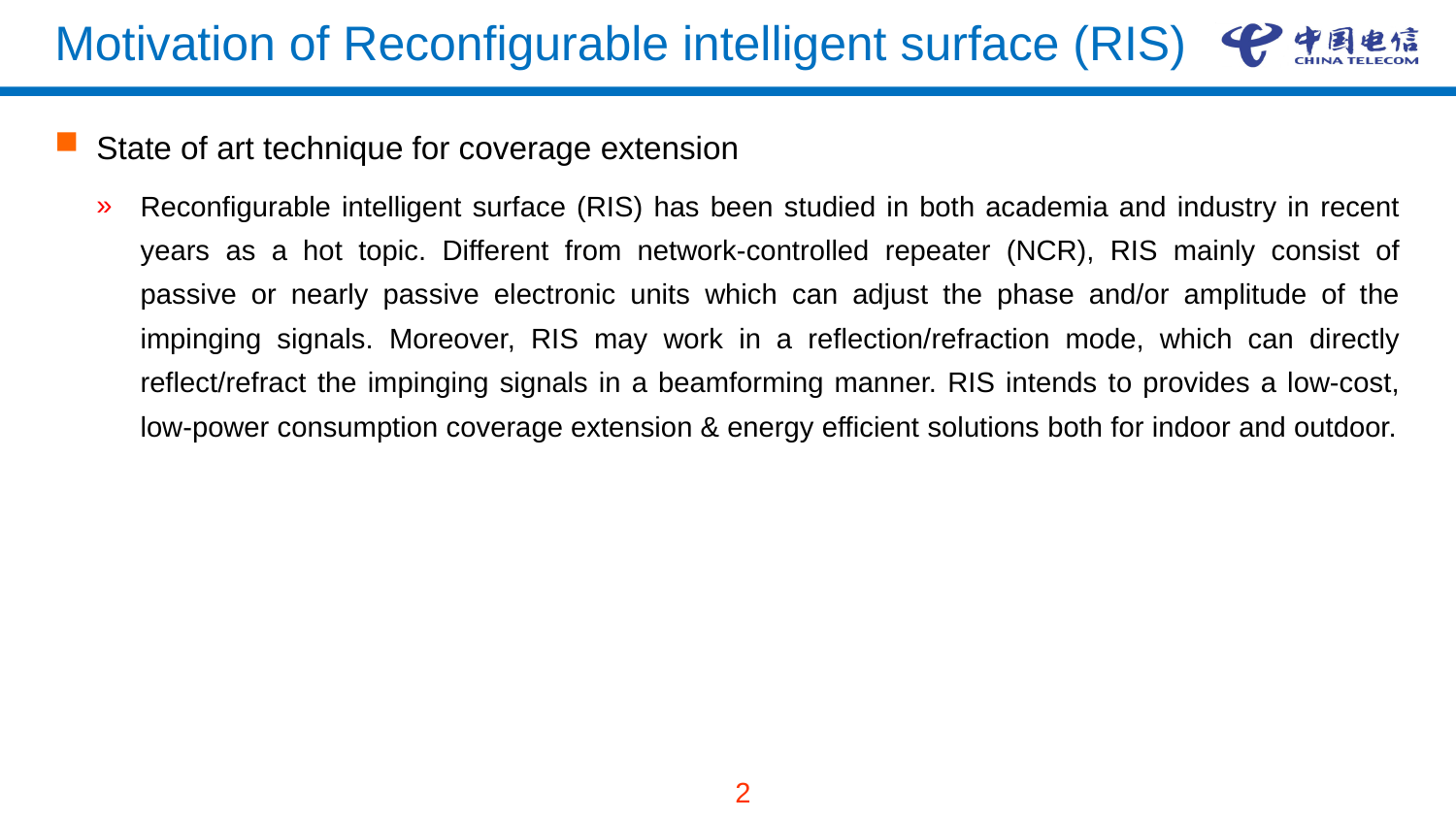

# Motivation of Reconfigurable intelligent surface (RIS)
State of art technique for coverage extension
Reconfigurable intelligent surface (RIS) has been studied in both academia and industry in recent years as a hot topic. Different from network-controlled repeater (NCR), RIS mainly consist of passive or nearly passive electronic units which can adjust the phase and/or amplitude of the impinging signals. Moreover, RIS may work in a reflection/refraction mode, which can directly reflect/refract the impinging signals in a beamforming manner. RIS intends to provides a low-cost, low-power consumption coverage extension & energy efficient solutions both for indoor and outdoor.
2